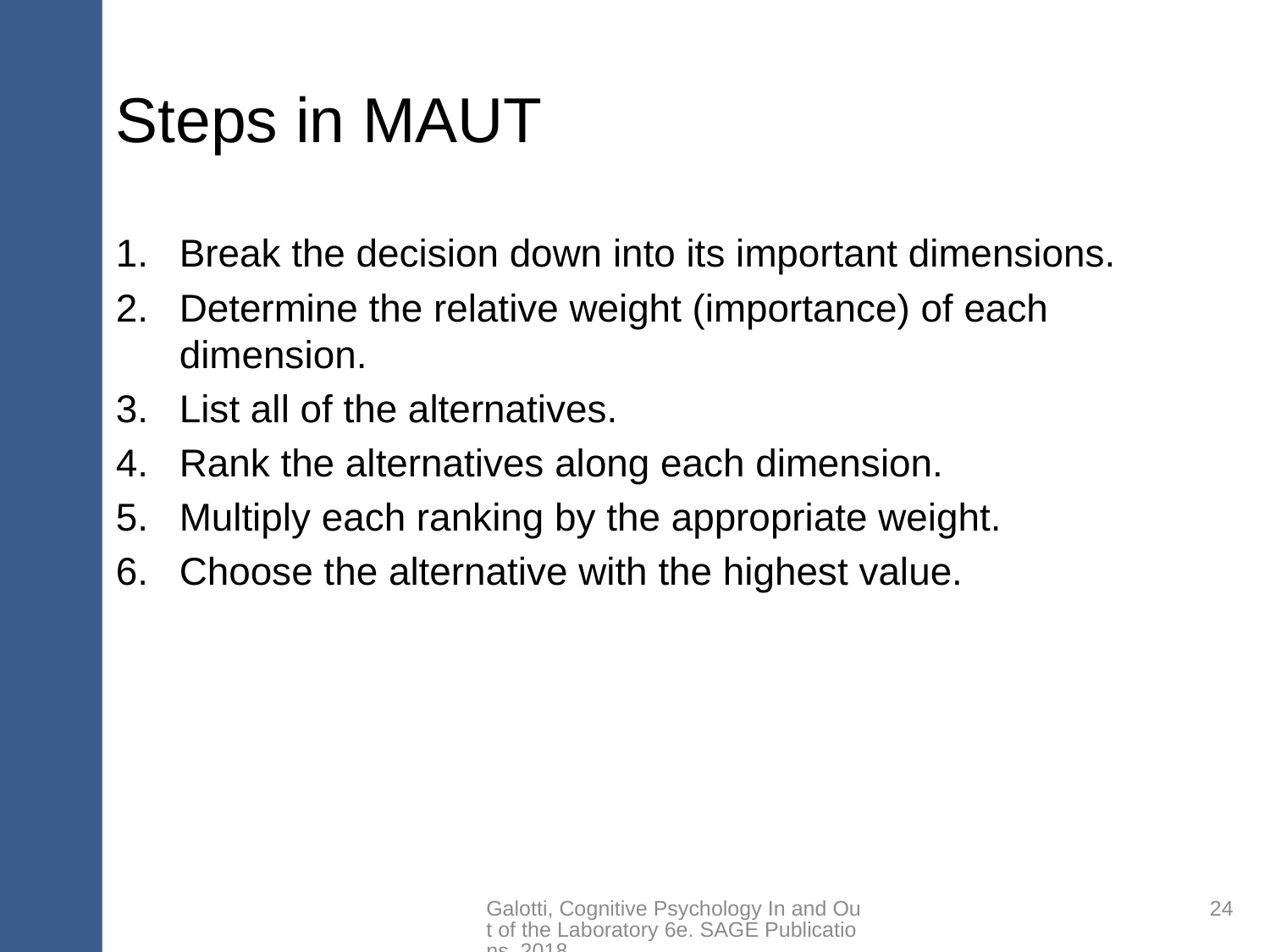

# Steps in MAUT
Break the decision down into its important dimensions.
Determine the relative weight (importance) of each dimension.
List all of the alternatives.
Rank the alternatives along each dimension.
Multiply each ranking by the appropriate weight.
Choose the alternative with the highest value.
Galotti, Cognitive Psychology In and Out of the Laboratory 6e. SAGE Publications, 2018.
24